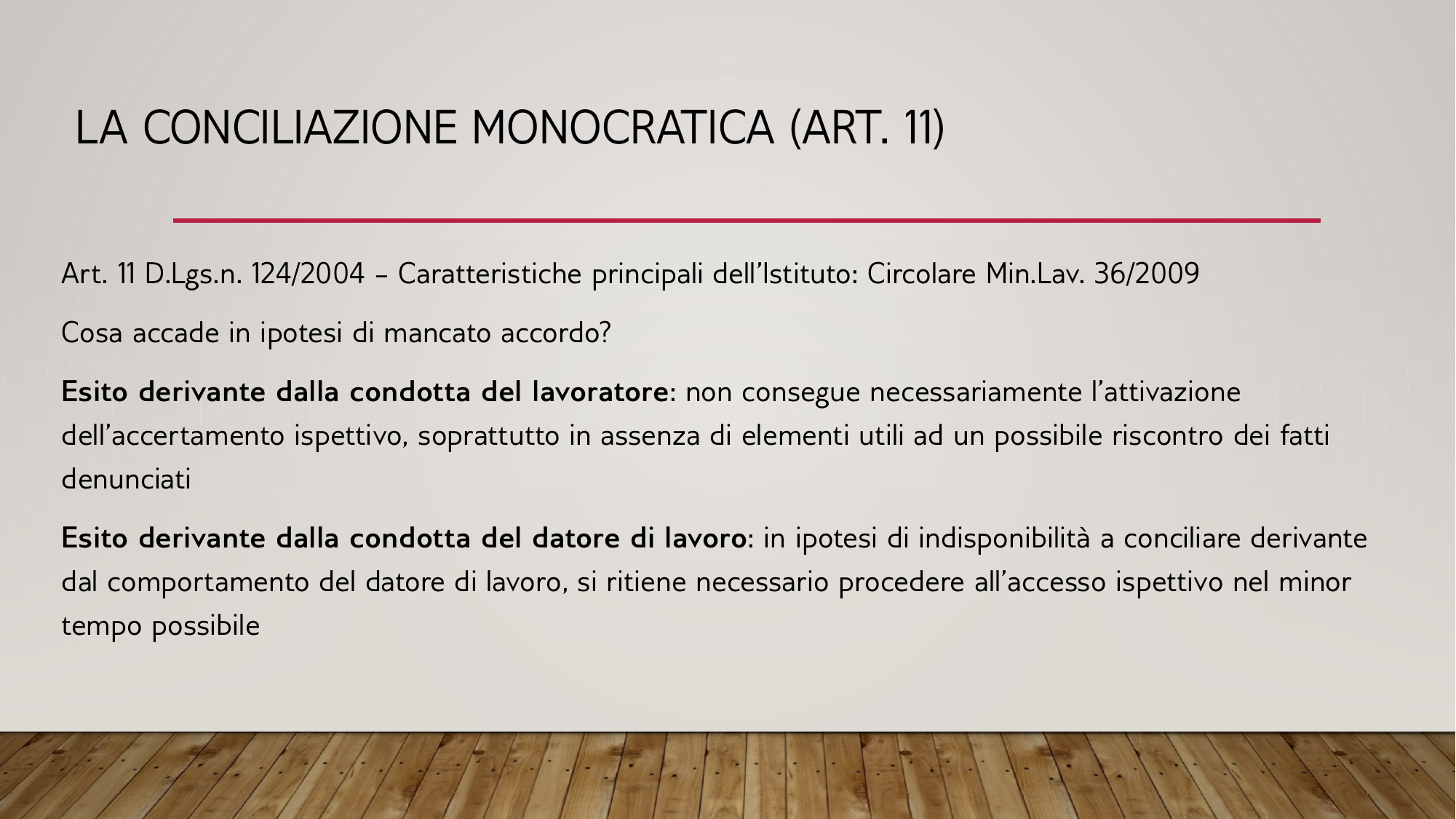

# La conciliazione monocratica (art. 11)
Art. 11 D.Lgs.n. 124/2004 – Caratteristiche principali dell’Istituto: Circolare Min.Lav. 36/2009
Cosa accade in ipotesi di mancato accordo?
Esito derivante dalla condotta del lavoratore: non consegue necessariamente l’attivazione dell’accertamento ispettivo, soprattutto in assenza di elementi utili ad un possibile riscontro dei fatti denunciati
Esito derivante dalla condotta del datore di lavoro: in ipotesi di indisponibilità a conciliare derivante dal comportamento del datore di lavoro, si ritiene necessario procedere all’accesso ispettivo nel minor tempo possibile